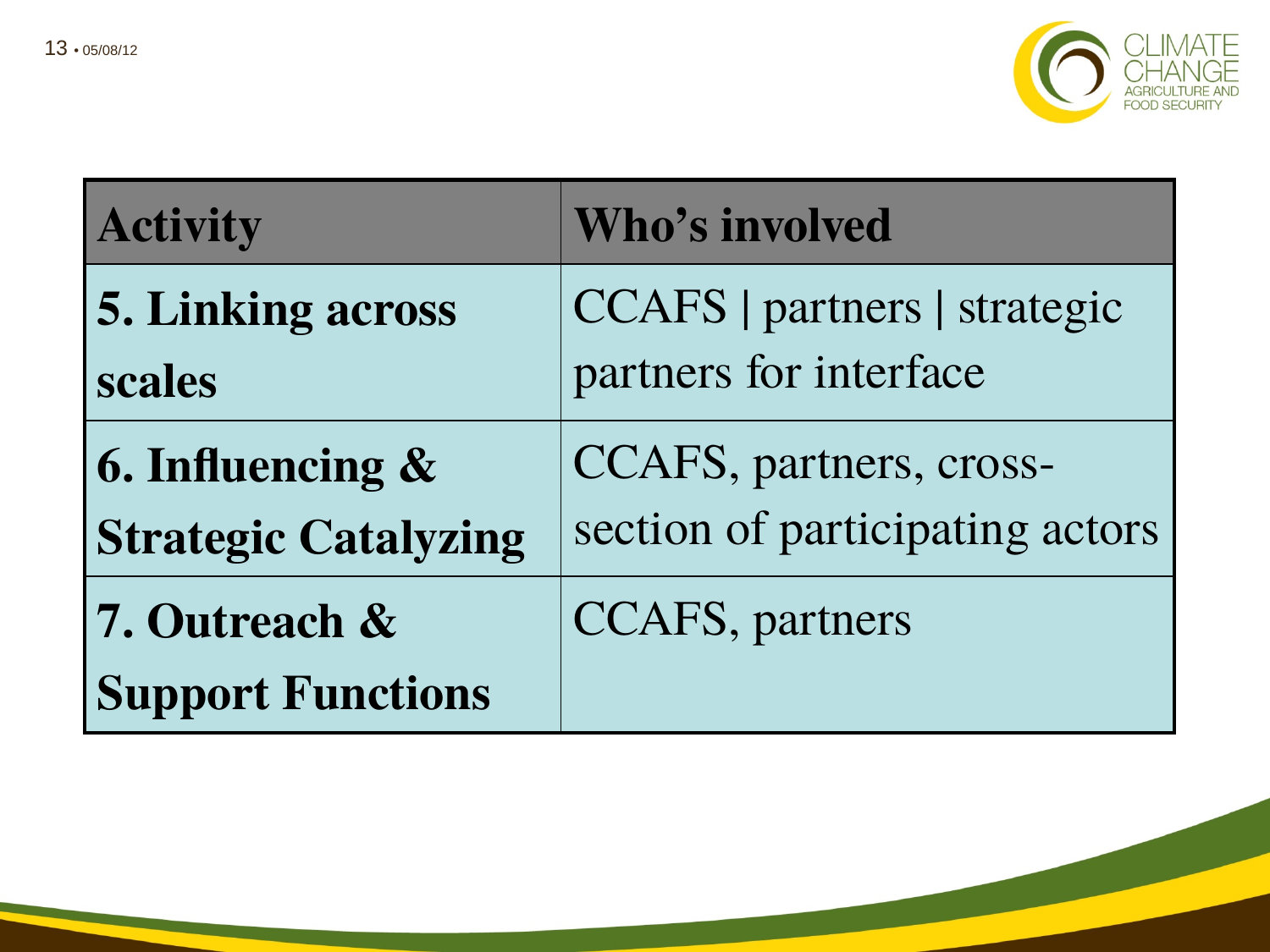

| Activity | Who’s involved |
| --- | --- |
| 5. Linking across scales | CCAFS | partners | strategic partners for interface |
| 6. Influencing & Strategic Catalyzing | CCAFS, partners, cross-section of participating actors |
| 7. Outreach & Support Functions | CCAFS, partners |